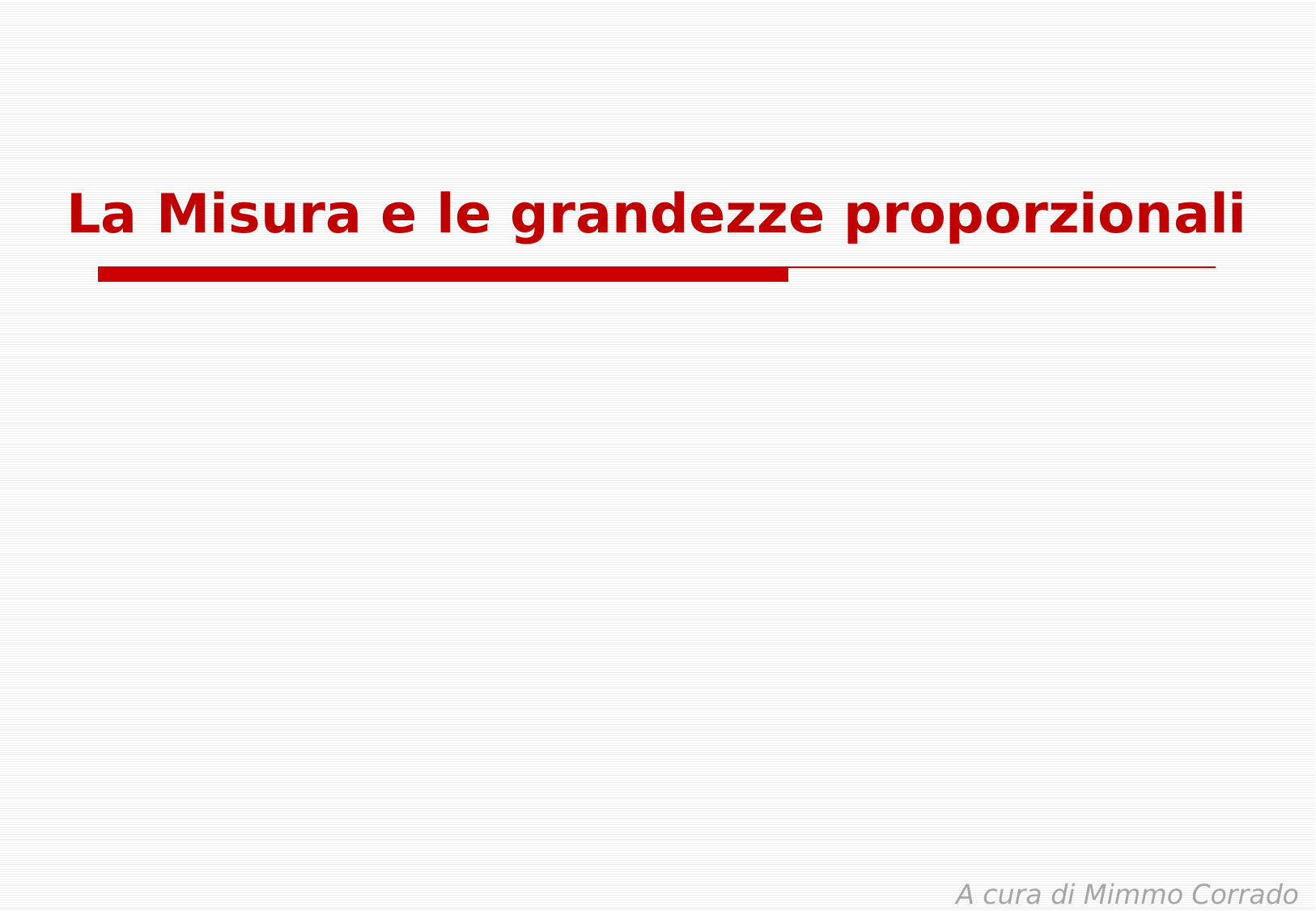

# La Misura e le grandezze proporzionali
A cura di Mimmo Corrado